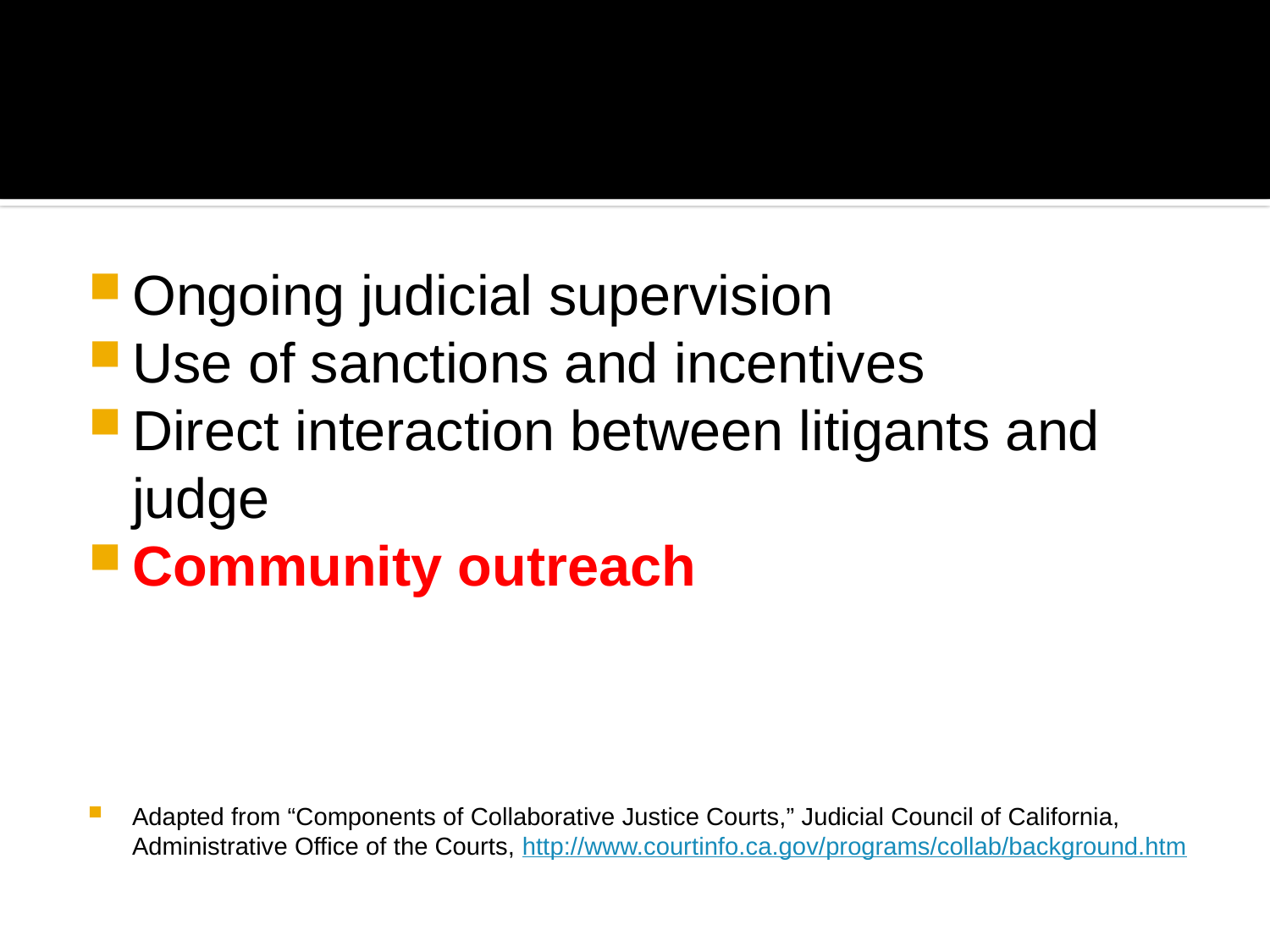

Ongoing judicial supervision
Use of sanctions and incentives
Direct interaction between litigants and judge
Community outreach

Adapted from “Components of Collaborative Justice Courts,” Judicial Council of California, Administrative Office of the Courts, http://www.courtinfo.ca.gov/programs/collab/background.htm